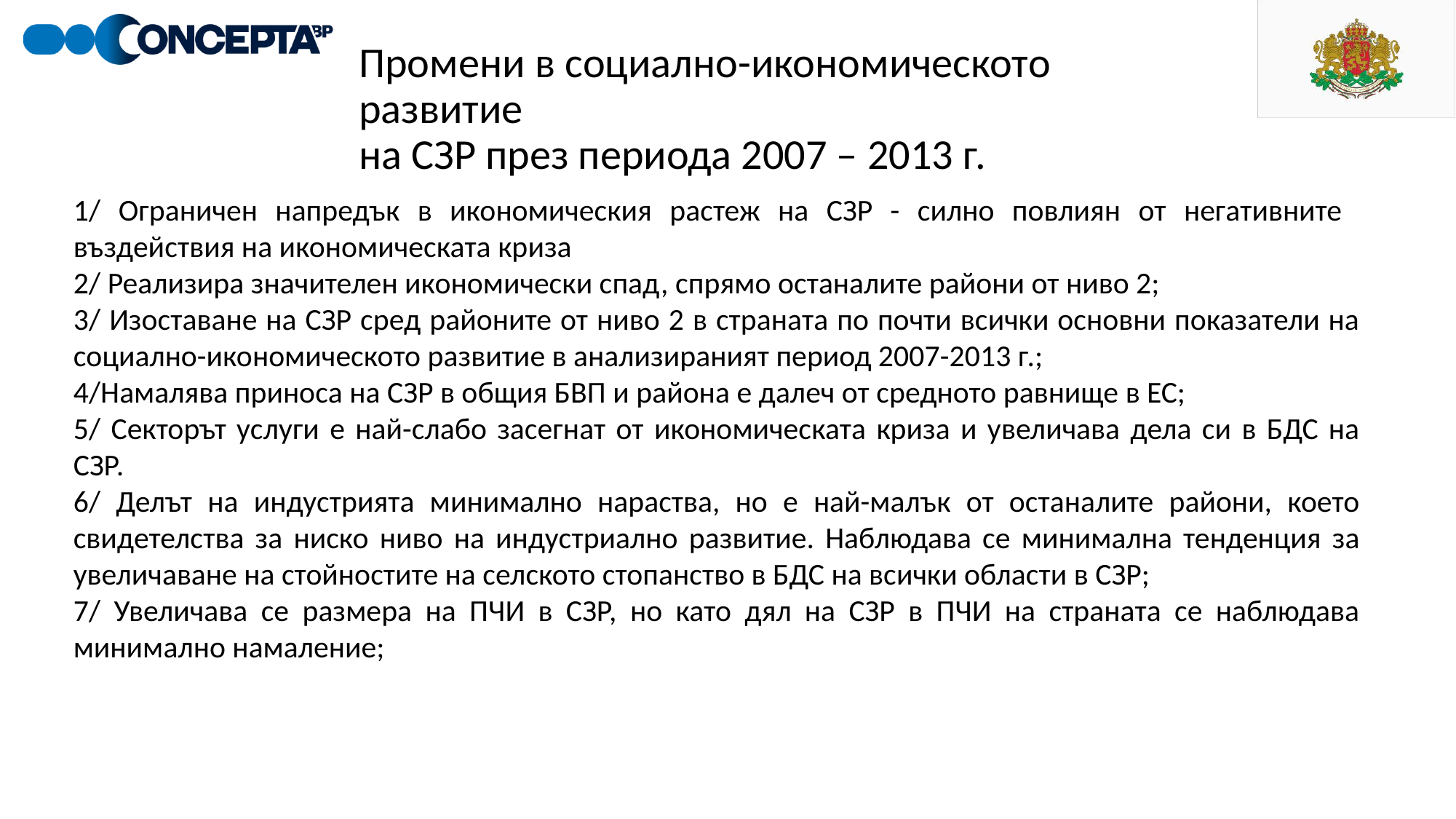

Промени в социално-икономическото развитие
на СЗР през периода 2007 – 2013 г.

1/ Ограничен напредък в икономическия растеж на СЗР - силно повлиян от негативните  въздействия на икономическата криза
2/ Реализира значителен икономически спад, спрямо останалите райони от ниво 2;
3/ Изоставане на СЗР сред районите от ниво 2 в страната по почти всички основни показатели на социално-икономическото развитие в анализираният период 2007-2013 г.;
4/Намалява приноса на СЗР в общия БВП и района е далеч от средното равнище в ЕС;
5/ Секторът услуги е най-слабо засегнат от икономическата криза и увеличава дела си в БДС на СЗР.
6/ Делът на индустрията минимално нараства, но е най-малък от останалите райони, което свидетелства за ниско ниво на индустриално развитие. Наблюдава се минимална тенденция за увеличаване на стойностите на селското стопанство в БДС на всички области в СЗР;
7/ Увеличава се размера на ПЧИ в СЗР, но като дял на СЗР в ПЧИ на страната се наблюдава минимално намаление;